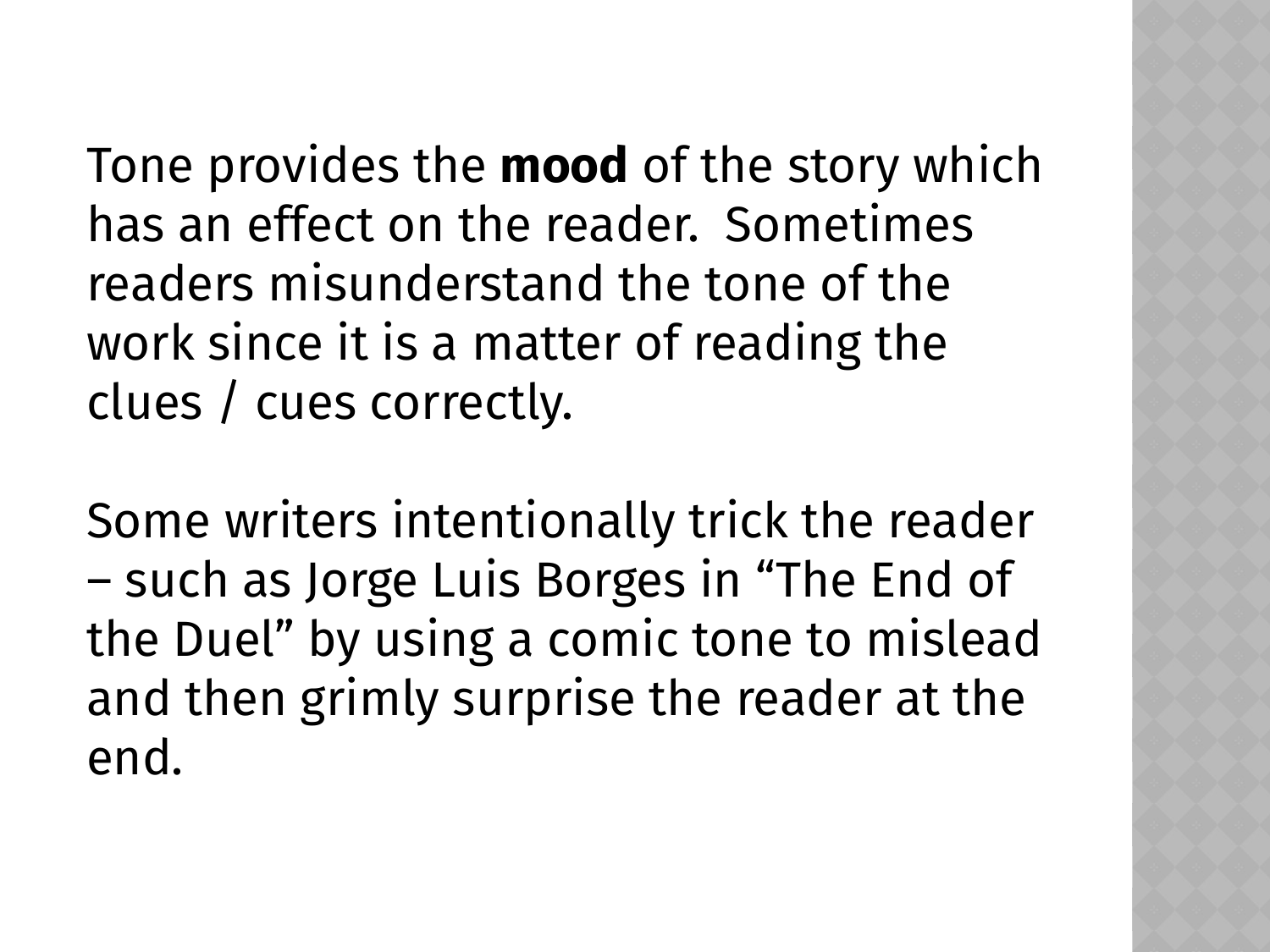

Tone provides the mood of the story which has an effect on the reader.  Sometimes readers misunderstand the tone of the work since it is a matter of reading the clues / cues correctly.

Some writers intentionally trick the reader – such as Jorge Luis Borges in “The End of the Duel” by using a comic tone to mislead and then grimly surprise the reader at the end.